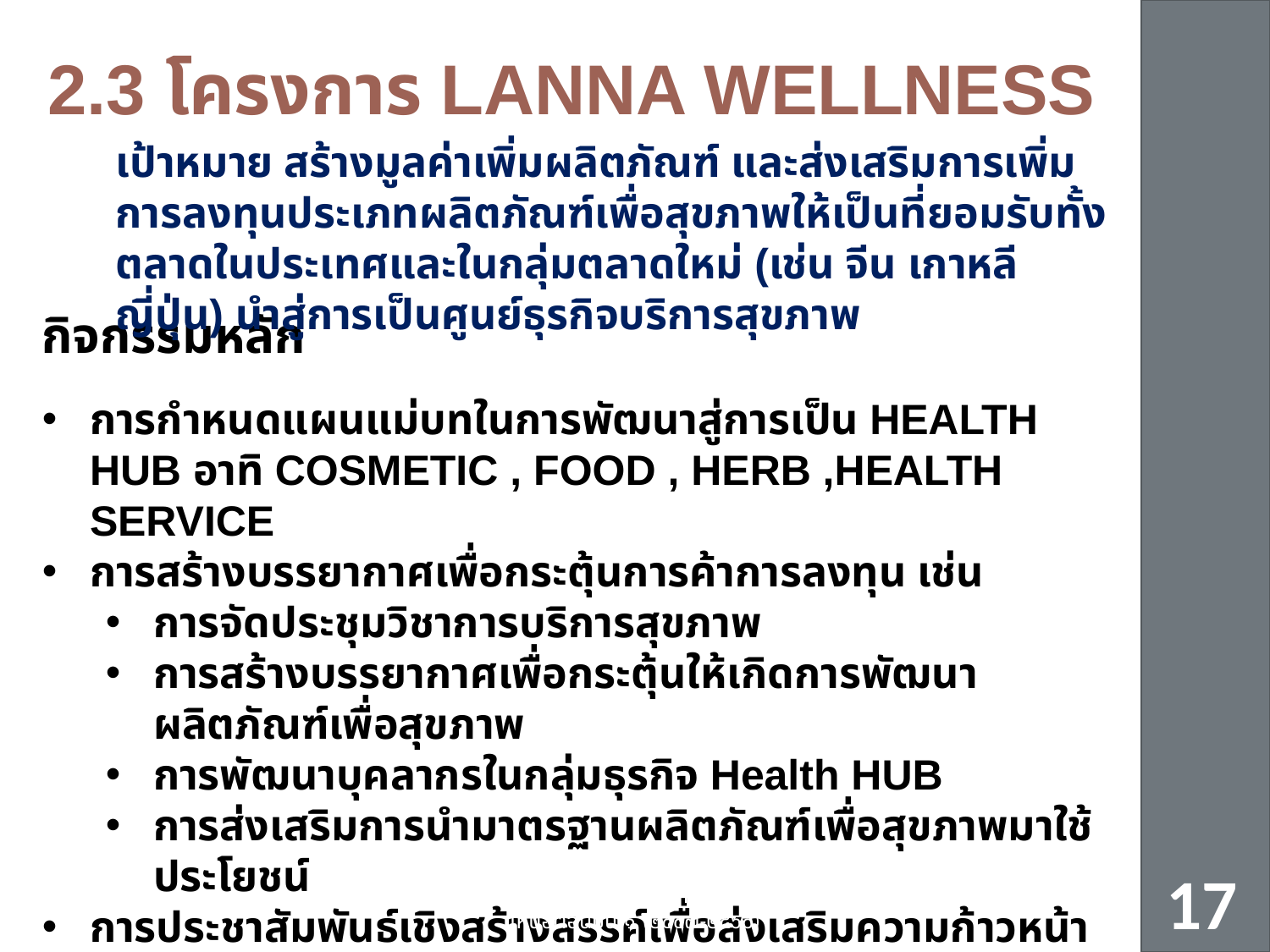

Flagship
project
2.3 โครงการ LANNA WELLNESS
	เป้าหมาย สร้างมูลค่าเพิ่มผลิตภัณฑ์ และส่งเสริมการเพิ่มการลงทุนประเภทผลิตภัณฑ์เพื่อสุขภาพให้เป็นที่ยอมรับทั้งตลาดในประเทศและในกลุ่มตลาดใหม่ (เช่น จีน เกาหลี ญี่ปุ่น) นำสู่การเป็นศูนย์ธุรกิจบริการสุขภาพ

กิจกรรมหลัก

การกำหนดแผนแม่บทในการพัฒนาสู่การเป็น HEALTH HUB อาทิ COSMETIC , FOOD , HERB ,HEALTH  SERVICE
การสร้างบรรยากาศเพื่อกระตุ้นการค้าการลงทุน เช่น
การจัดประชุมวิชาการบริการสุขภาพ
การสร้างบรรยากาศเพื่อกระตุ้นให้เกิดการพัฒนาผลิตภัณฑ์เพื่อสุขภาพ
การพัฒนาบุคลากรในกลุ่มธุรกิจ Health HUB
การส่งเสริมการนำมาตรฐานผลิตภัณฑ์เพื่อสุขภาพมาใช้ประโยชน์
การประชาสัมพันธ์เชิงสร้างสรรค์เพื่อส่งเสริมความก้าวหน้าและความพร้อมของกลุ่มจังหวัดในการให้บริการสุขภาพ
ธุรกิจบริการสุขภาพรูปแบบใหม่เพื่อรองรับการเข้าสู่สังคมผู้สูงอายุ
17
17
ร่ายยุทธศาสตร์การพัฒนากลุ่มจังหวัดภาคเหนือตอนบน ๑ (๒๕๕๗-๒๕๖๐)